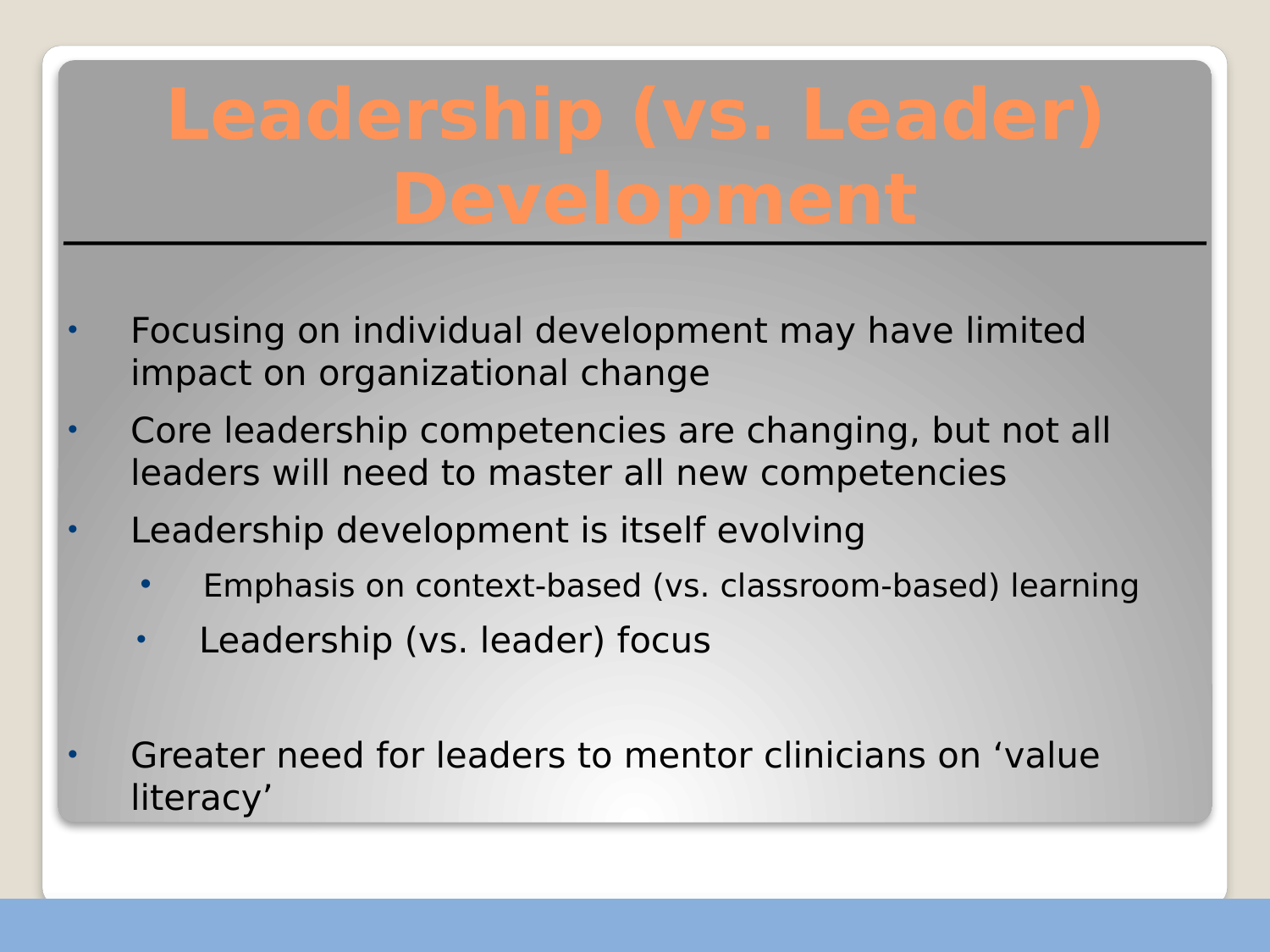

Leadership (vs. Leader) Development

Focusing on individual development may have limited impact on organizational change
Core leadership competencies are changing, but not all leaders will need to master all new competencies
Leadership development is itself evolving
Emphasis on context-based (vs. classroom-based) learning
Leadership (vs. leader) focus

Greater need for leaders to mentor clinicians on ‘value literacy’